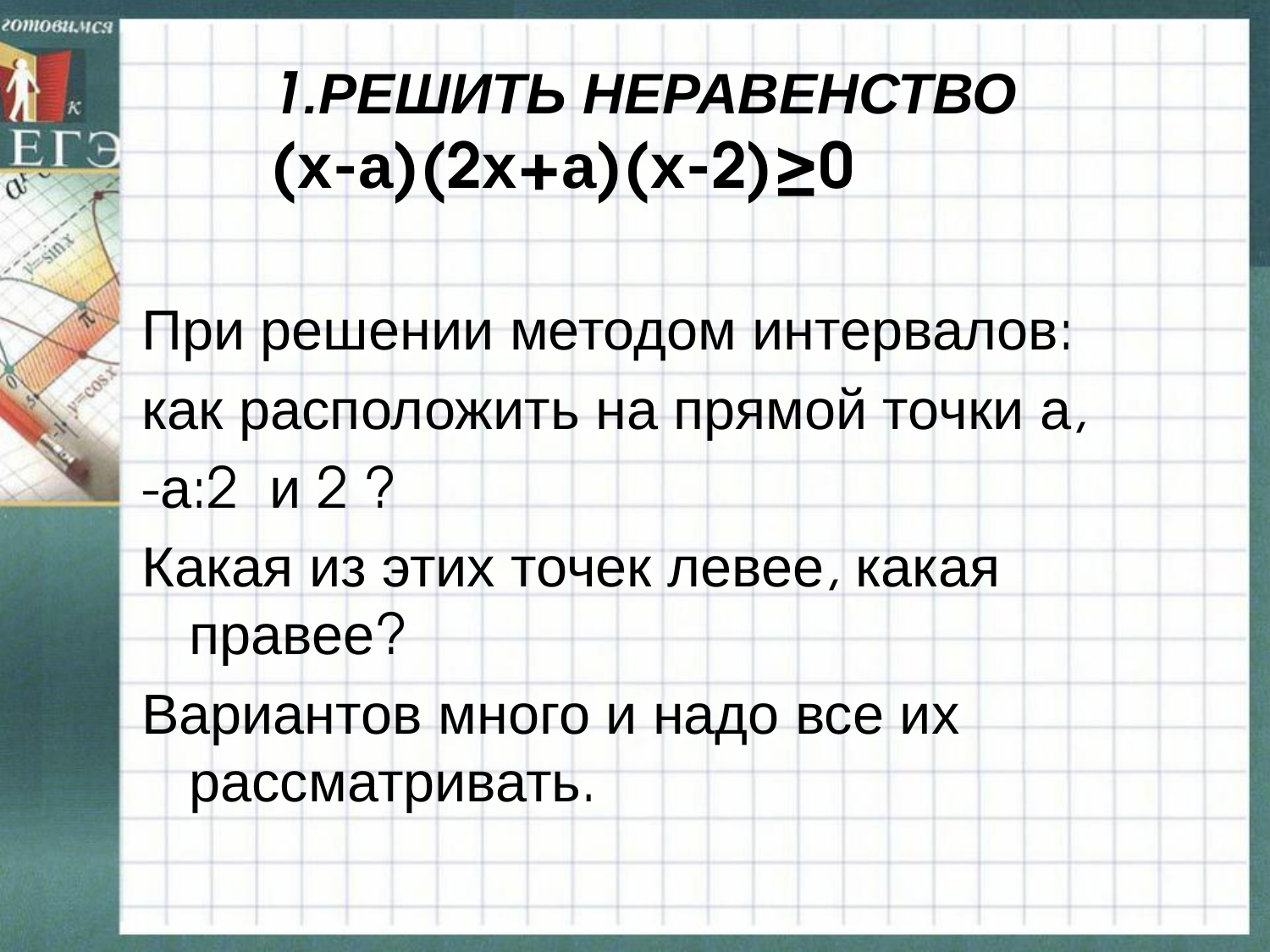

# 1.РЕШИТЬ НЕРАВЕНСТВО (х-а)(2х+а)(х-2)≥0
При решении методом интервалов:
как расположить на прямой точки а,
-а:2  и 2 ?
Какая из этих точек левее, какая правее?
Вариантов много и надо все их рассматривать.